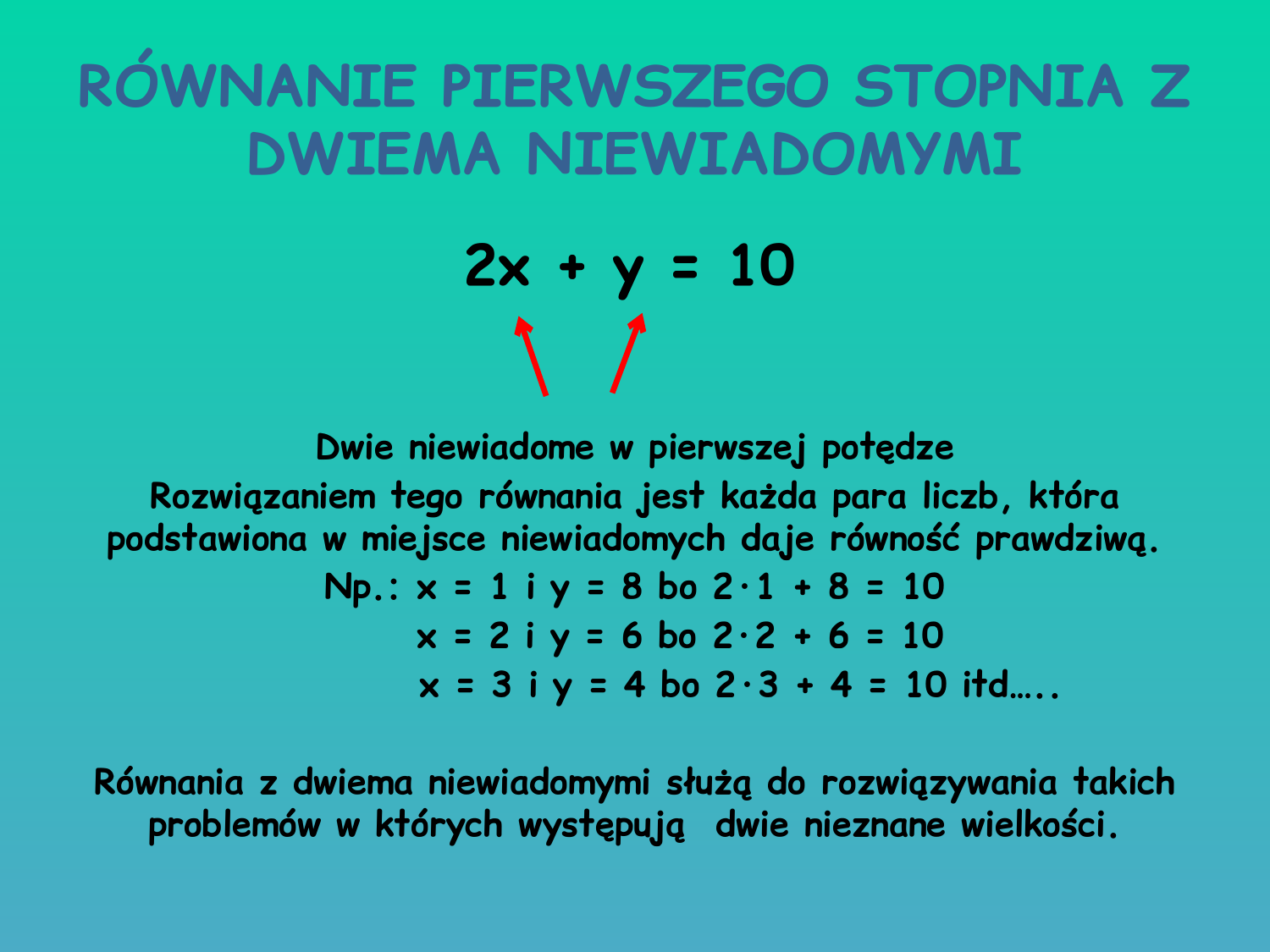

# RÓWNANIE PIERWSZEGO STOPNIA Z DWIEMA NIEWIADOMYMI
 2x + y = 10

Dwie niewiadome w pierwszej potędze
Rozwiązaniem tego równania jest każda para liczb, która podstawiona w miejsce niewiadomych daje równość prawdziwą.
Np.: x = 1 i y = 8 bo 2∙1 + 8 = 10
      x = 2 i y = 6 bo 2∙2 + 6 = 10
              x = 3 i y = 4 bo 2∙3 + 4 = 10 itd…..

Równania z dwiema niewiadomymi służą do rozwiązywania takich problemów w których występują  dwie nieznane wielkości.